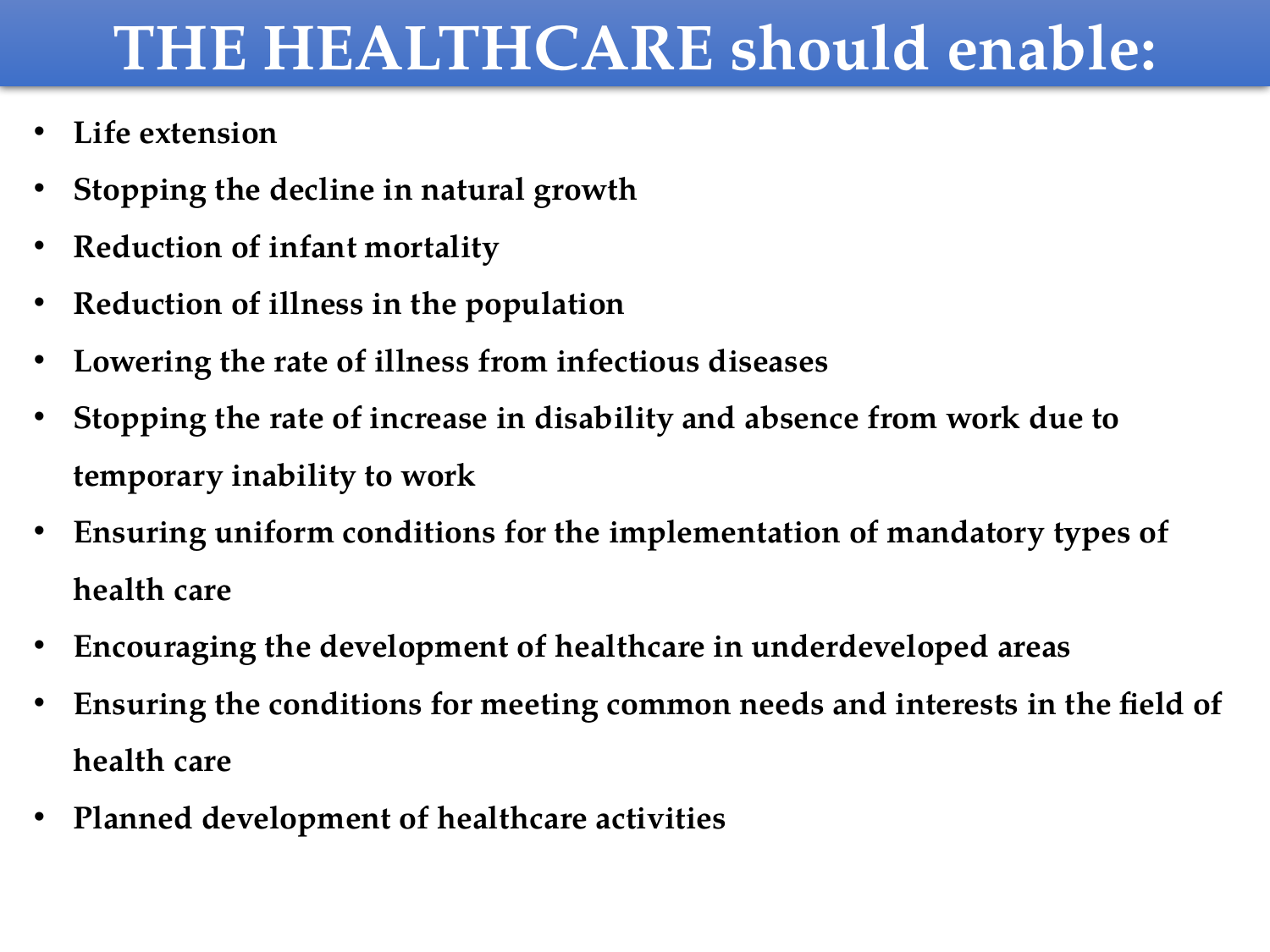

THE HEALTHCARE should enable:
Life extension
Stopping the decline in natural growth
Reduction of infant mortality
Reduction of illness in the population
Lowering the rate of illness from infectious diseases
Stopping the rate of increase in disability and absence from work due to temporary inability to work
Ensuring uniform conditions for the implementation of mandatory types of health care
Encouraging the development of healthcare in underdeveloped areas
Ensuring the conditions for meeting common needs and interests in the field of health care
Planned development of healthcare activities